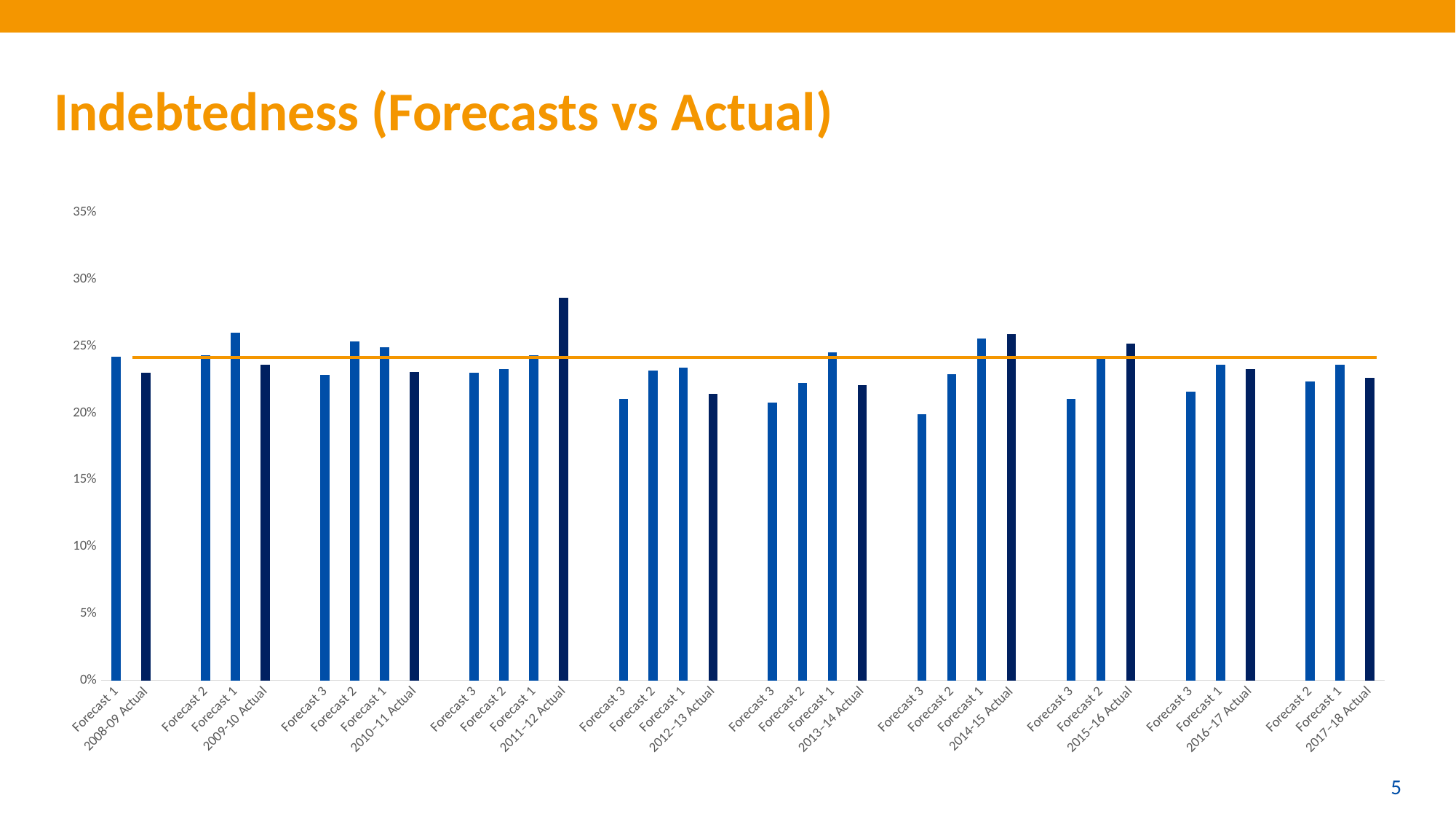

# Indebtedness (Forecasts vs Actual)

### Chart

| Category |  |
|---|---|
| Forecast 1 | 0.2424514285714286 |
| 2008-09 Actual | 0.23008918918918922 |
|  | None |
| Forecast 2 | 0.24314571428571433 |
| Forecast 1 | 0.2601864864864864 |
| 2009-10 Actual | 0.23629203940118018 |
|  | None |
| Forecast 3 | 0.22885294117647054 |
| Forecast 2 | 0.25386216216216206 |
| Forecast 1 | 0.24958732420079235 |
| 2010–11 Actual | 0.23069210526315792 |
|  | None |
| Forecast 3 | 0.23055675675675671 |
| Forecast 2 | 0.2330941125431963 |
| Forecast 1 | 0.24339736842105258 |
| 2011–12 Actual | 0.28619473684210534 |
|  | None |
| Forecast 3 | 0.210893458632372 |
| Forecast 2 | 0.2318052631578948 |
| Forecast 1 | 0.2342763157894737 |
| 2012–13 Actual | 0.21476315789473682 |
|  | None |
| Forecast 3 | 0.20772631578947368 |
| Forecast 2 | 0.22278157894736847 |
| Forecast 1 | 0.24552631578947368 |
| 2013–14 Actual | 0.22117105263157888 |
|  | None |
| Forecast 3 | 0.19950263157894735 |
| Forecast 2 | 0.2290894736842105 |
| Forecast 1 | 0.2560657894736842 |
| 2014-15 Actual | 0.25927161654732256 |
|  | None |
| Forecast 3 | 0.21086315789473686 |
| Forecast 2 | 0.24144210526315799 |
| 2015–16 Actual | 0.25233421052631577 |
|  | None |
| Forecast 3 | 0.21626315789473688 |
| Forecast 1 | 0.2362552631578948 |
| 2016–17 Actual | 0.23307894736842102 |
|  | None |
| Forecast 2 | 0.2238973684210526 |
| Forecast 1 | 0.2360421052631579 |
| 2017–18 Actual | 0.22669459459459465 |

### Chart

| Category |
|---|
5